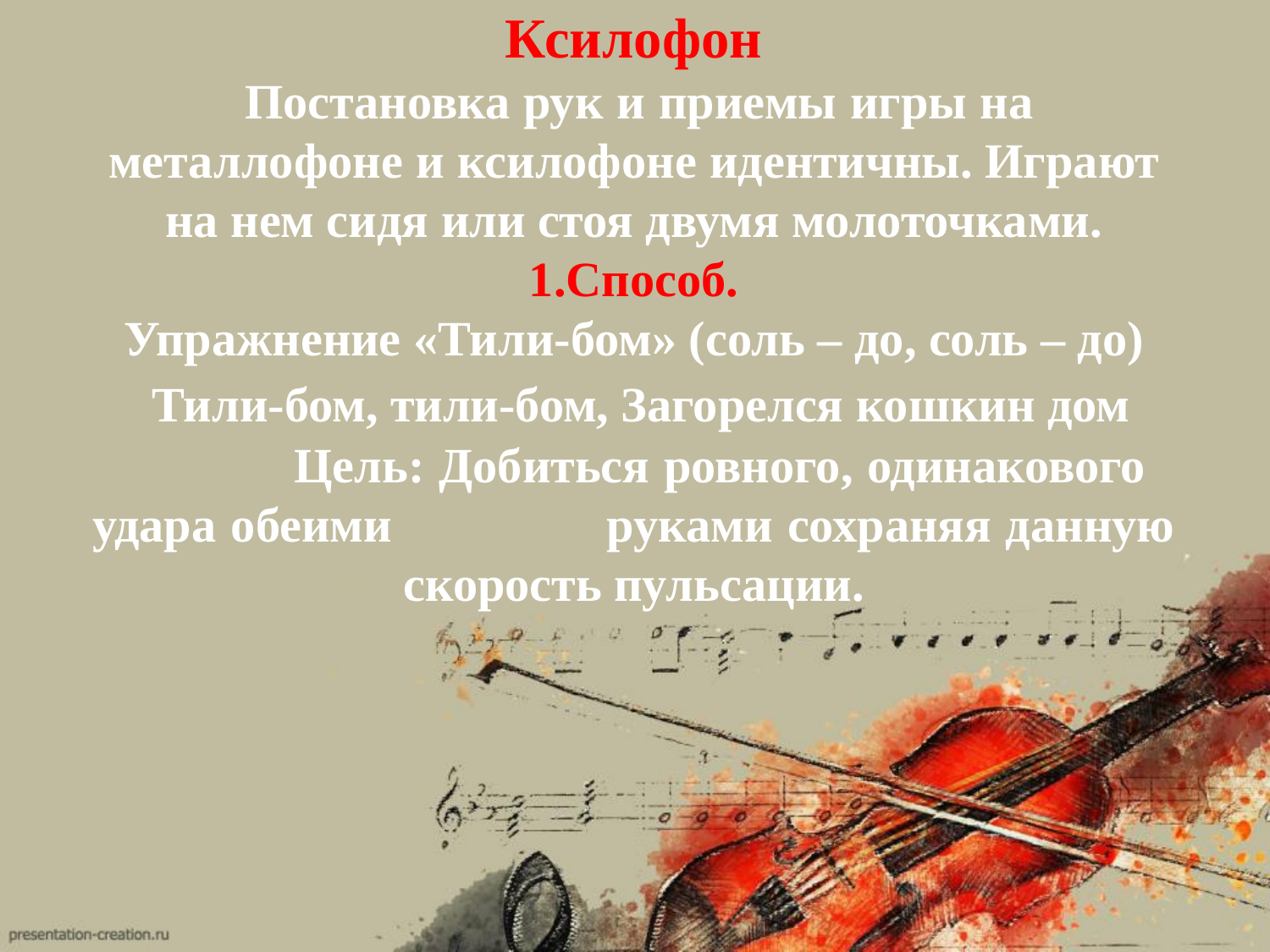

# Ксилофон  Постановка рук и приемы игры на металлофоне и ксилофоне идентичны. Играют на нем сидя или стоя двумя молоточками. 1.Способ. Упражнение «Тили-бом» (соль – до, соль – до)  Тили-бом, тили-бом, Загорелся кошкин дом               Цель: Добиться ровного, одинакового удара обеими               руками сохраняя данную скорость пульсации.